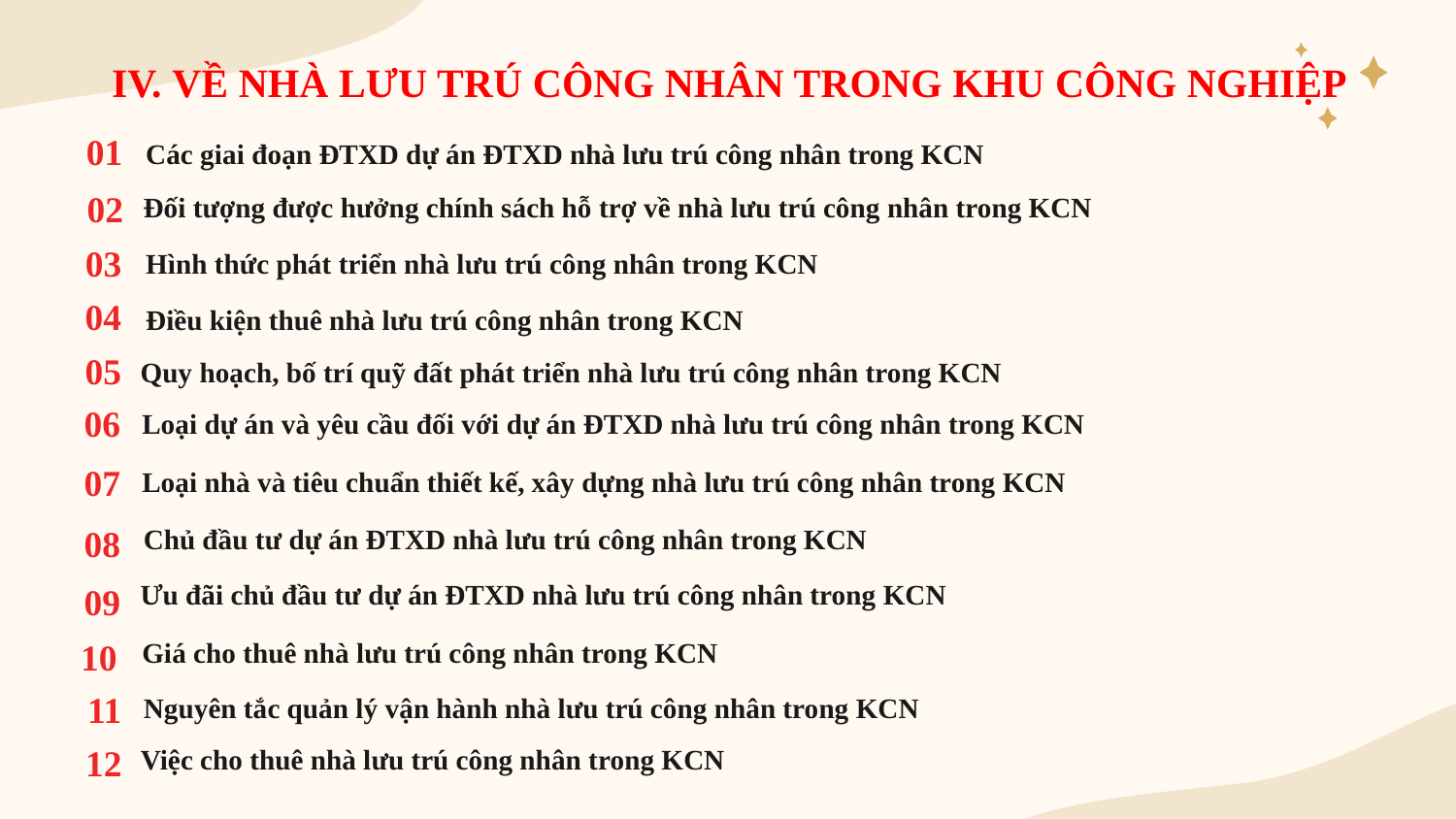

IV. VỀ NHÀ LƯU TRÚ CÔNG NHÂN TRONG KHU CÔNG NGHIỆP
01
Các giai đoạn ĐTXD dự án ĐTXD nhà lưu trú công nhân trong KCN
02
Đối tượng được hưởng chính sách hỗ trợ về nhà lưu trú công nhân trong KCN
03
# Hình thức phát triển nhà lưu trú công nhân trong KCN
04
Điều kiện thuê nhà lưu trú công nhân trong KCN
05
Quy hoạch, bố trí quỹ đất phát triển nhà lưu trú công nhân trong KCN
06
Loại dự án và yêu cầu đối với dự án ĐTXD nhà lưu trú công nhân trong KCN
07
Loại nhà và tiêu chuẩn thiết kế, xây dựng nhà lưu trú công nhân trong KCN
08
Chủ đầu tư dự án ĐTXD nhà lưu trú công nhân trong KCN
Ưu đãi chủ đầu tư dự án ĐTXD nhà lưu trú công nhân trong KCN
09
10
Giá cho thuê nhà lưu trú công nhân trong KCN
11
Nguyên tắc quản lý vận hành nhà lưu trú công nhân trong KCN
12
Việc cho thuê nhà lưu trú công nhân trong KCN